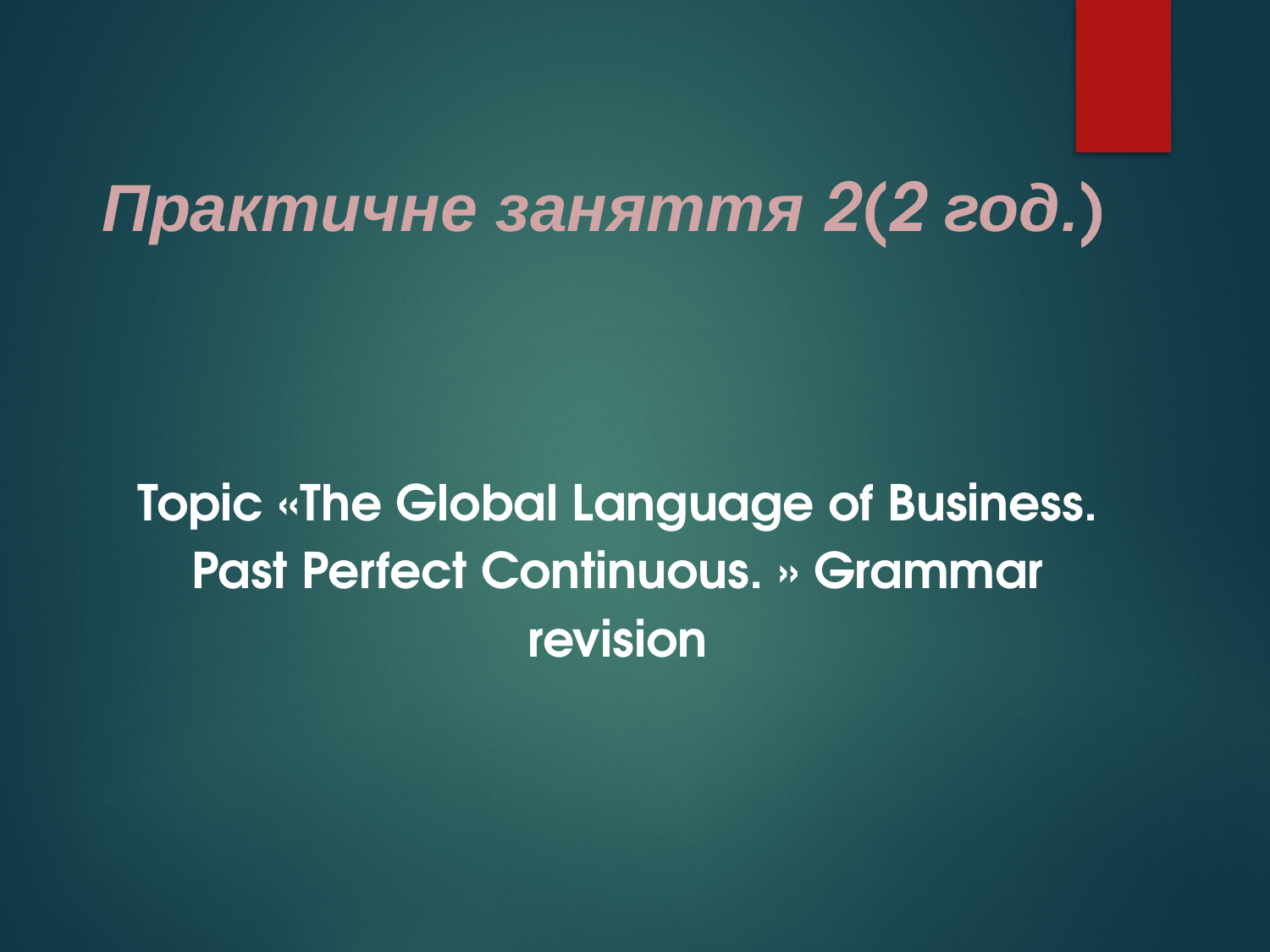

# Практичне заняття 2(2 год.)
Topic «The Global Language of Business. Past Perfect Continuous. » Grammar revision